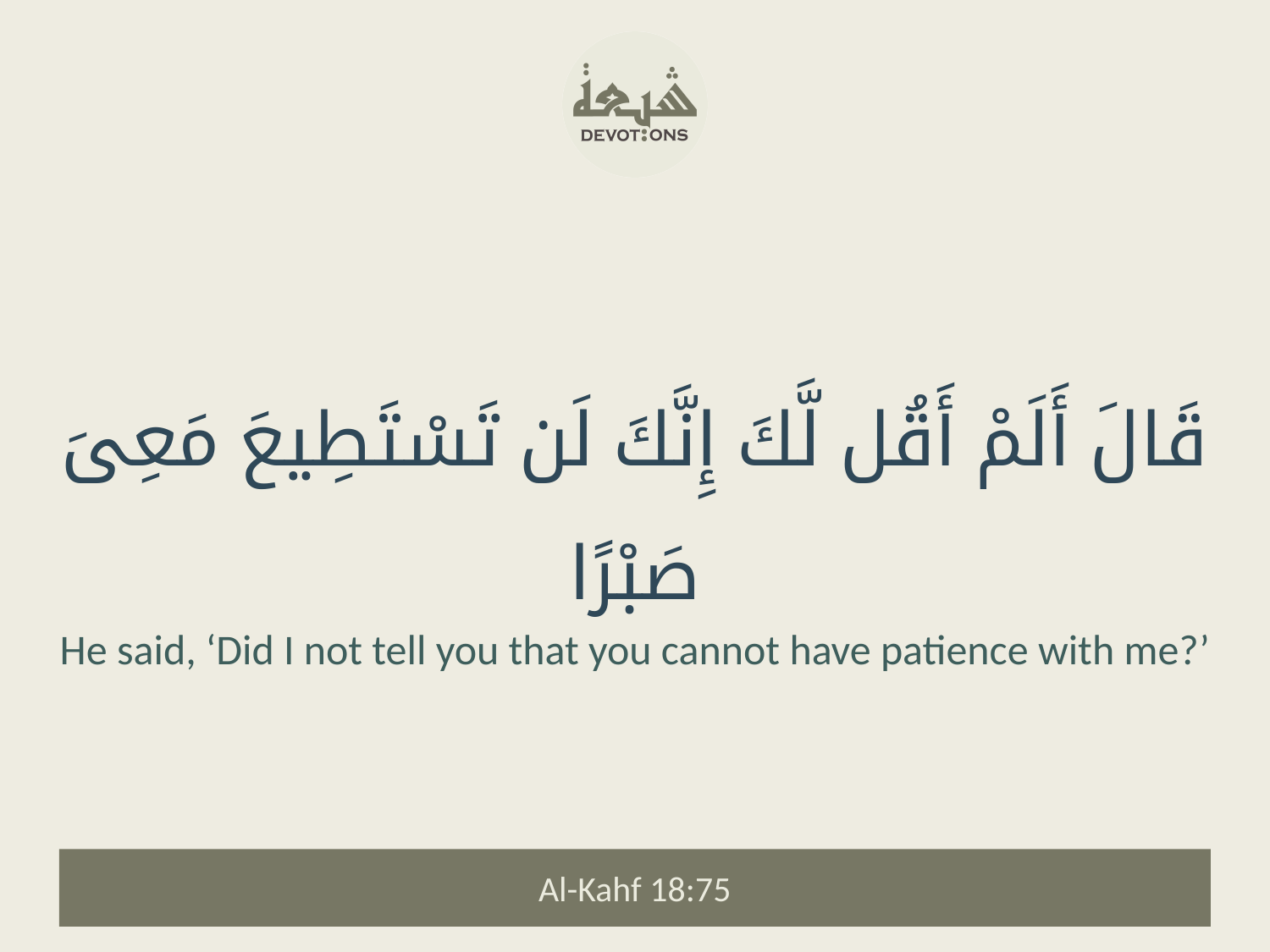

قَالَ أَلَمْ أَقُل لَّكَ إِنَّكَ لَن تَسْتَطِيعَ مَعِىَ صَبْرًا
He said, ‘Did I not tell you that you cannot have patience with me?’
Al-Kahf 18:75